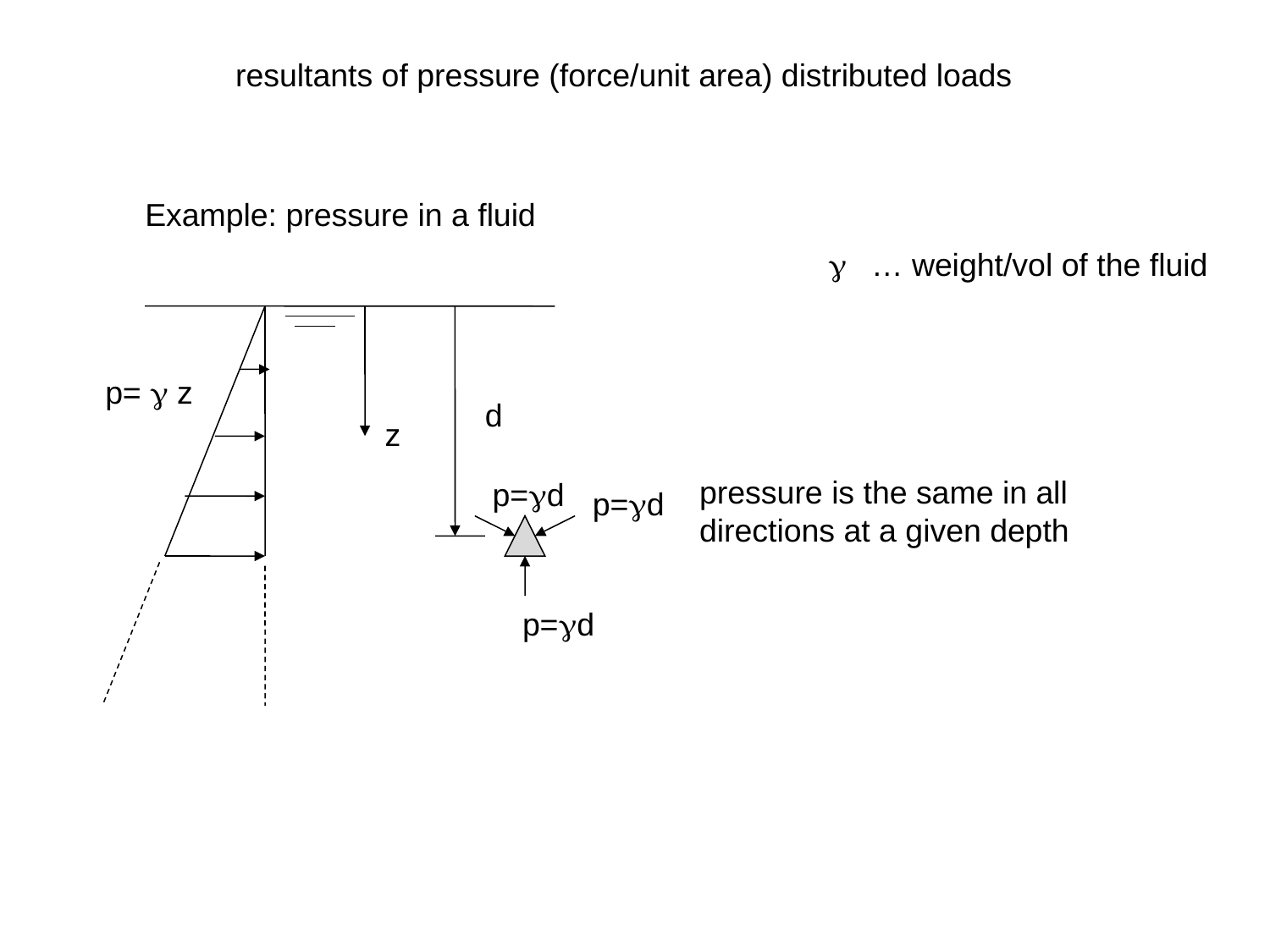

resultants of pressure (force/unit area) distributed loads
Example: pressure in a fluid
γ  … weight/vol of the fluid

p= γ z

d
z

pressure is the same in all directions at a given depth
p=γd
p=γd

p=γd